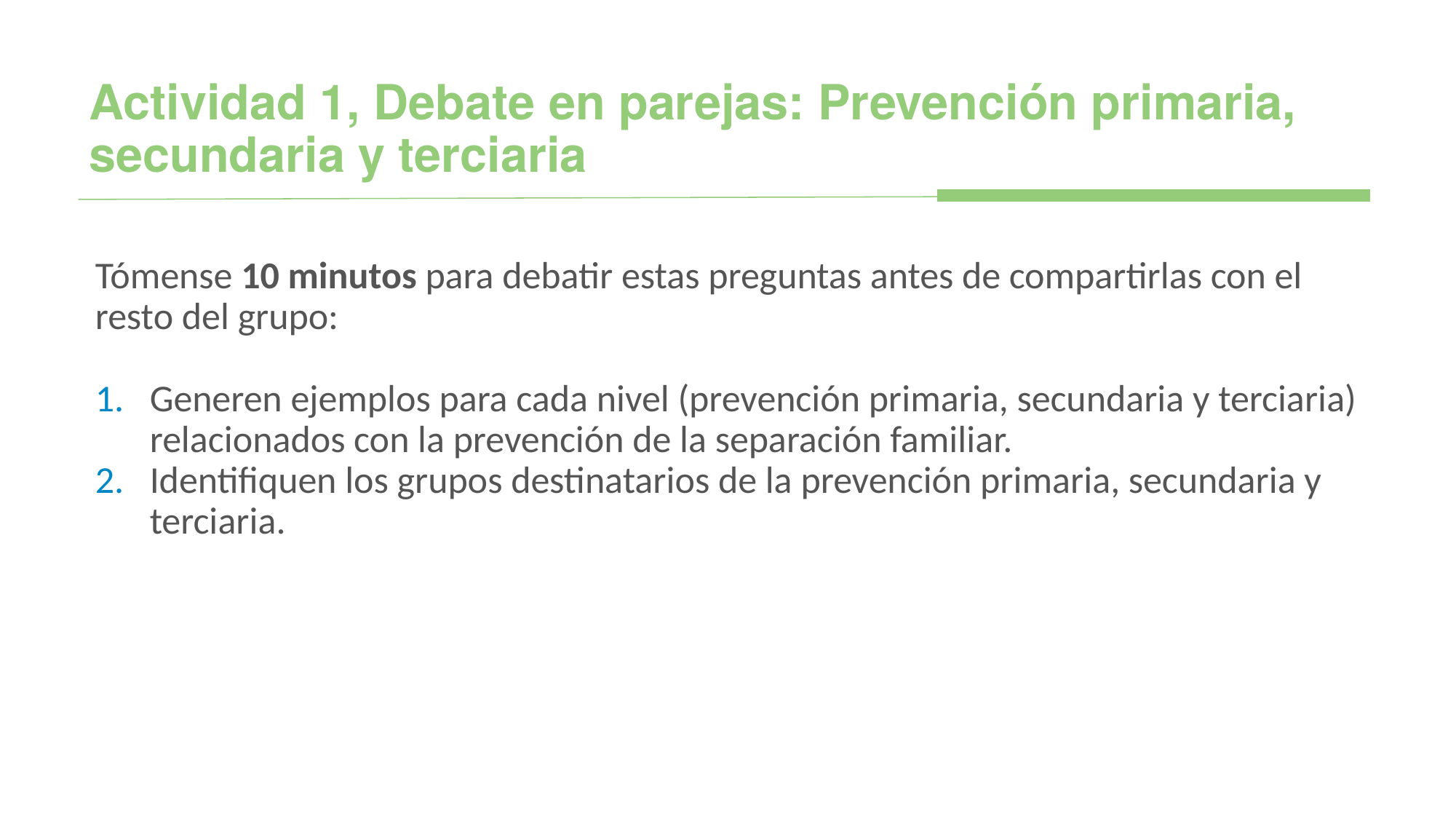

Actividad 1, Debate en parejas: Prevención primaria, secundaria y terciaria
Tómense 10 minutos para debatir estas preguntas antes de compartirlas con el resto del grupo:

Generen ejemplos para cada nivel (prevención primaria, secundaria y terciaria) relacionados con la prevención de la separación familiar.
Identifiquen los grupos destinatarios de la prevención primaria, secundaria y terciaria.